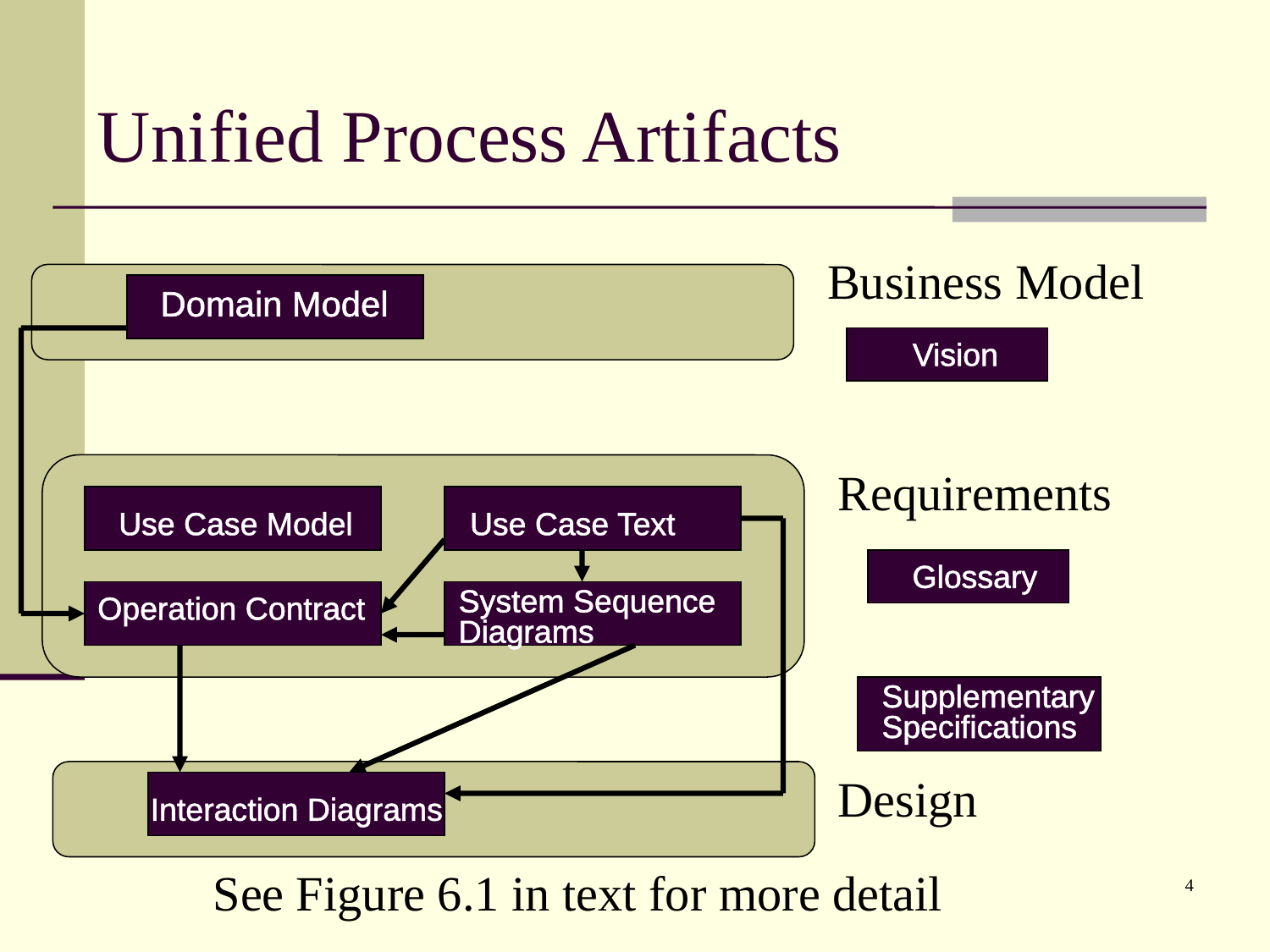

# Unified Process Artifacts
Business Model

Domain Model

Vision

Use Case Model
Use Case Text
Operation Contract
System Sequence
Diagrams
Requirements

Glossary

Supplementary
Specifications

Interaction Diagrams
Design

See Figure 6.1 in text for more detail
4